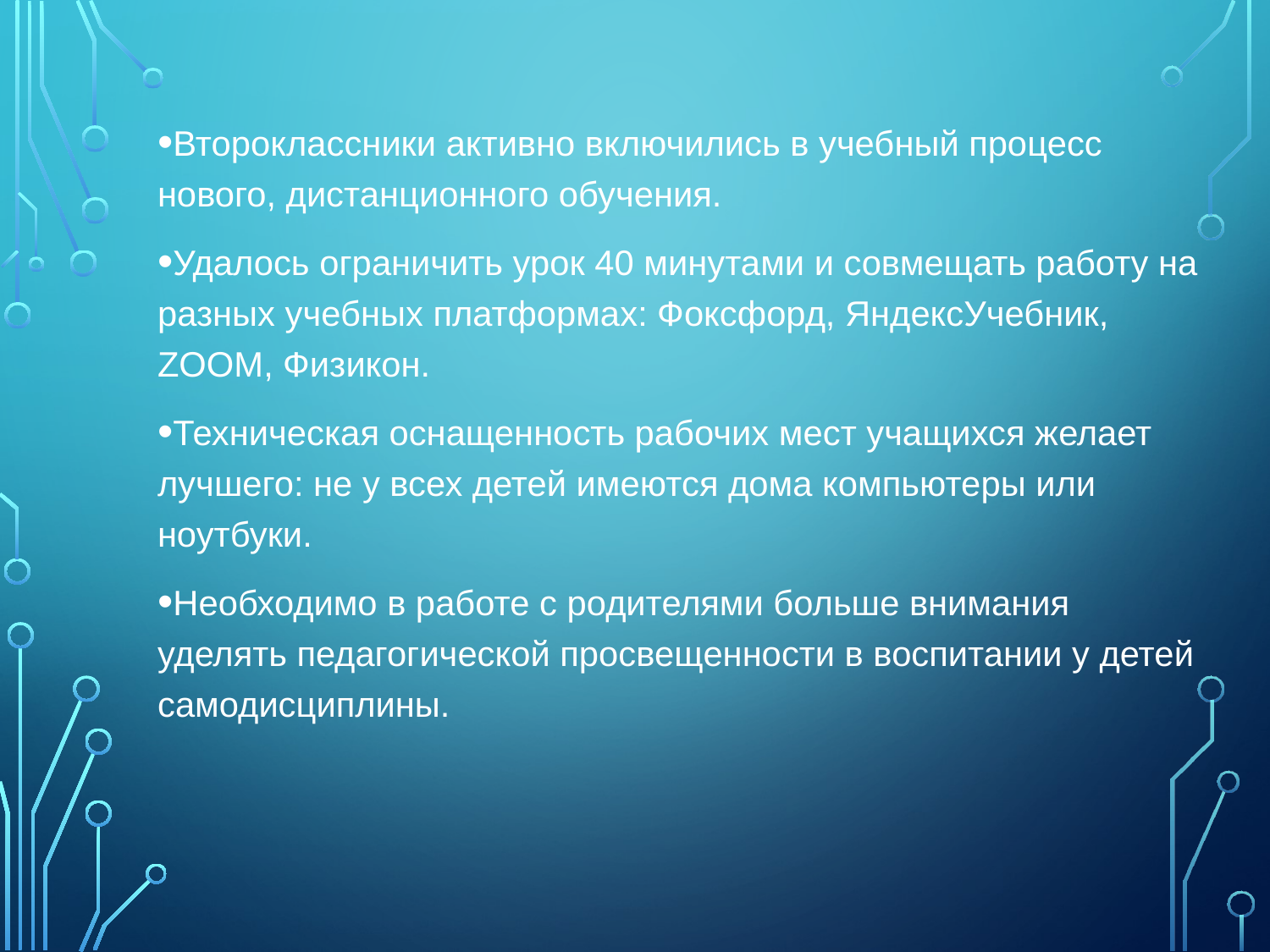

Второклассники активно включились в учебный процесс нового, дистанционного обучения.
Удалось ограничить урок 40 минутами и совмещать работу на разных учебных платформах: Фоксфорд, ЯндексУчебник, ZOOM, Физикон.
Техническая оснащенность рабочих мест учащихся желает лучшего: не у всех детей имеются дома компьютеры или ноутбуки.
Необходимо в работе с родителями больше внимания уделять педагогической просвещенности в воспитании у детей самодисциплины.